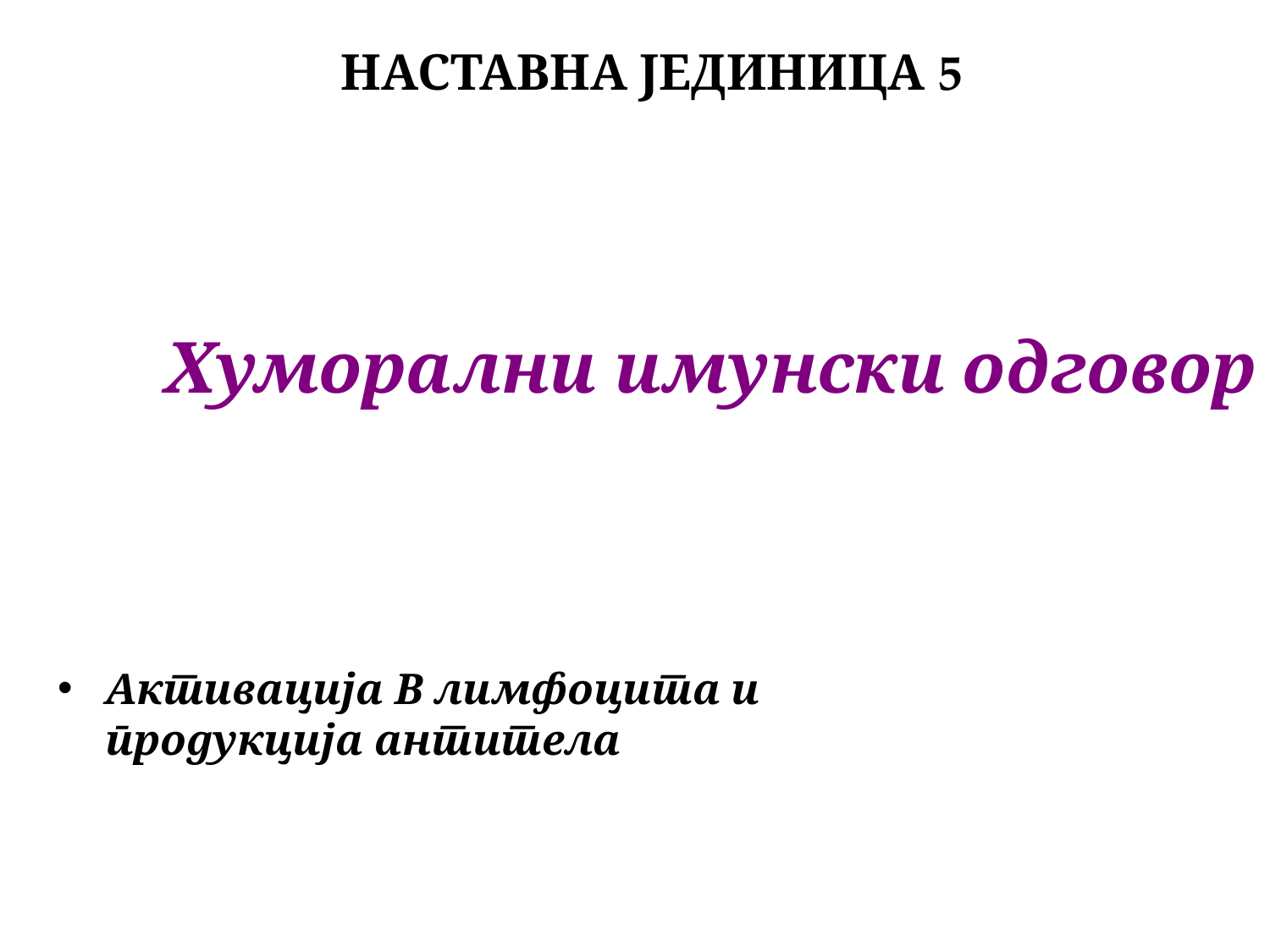

# НАСТАВНА ЈЕДИНИЦА 5
Хуморални имунски одговор

Активација В лимфоцита и продукција антитела